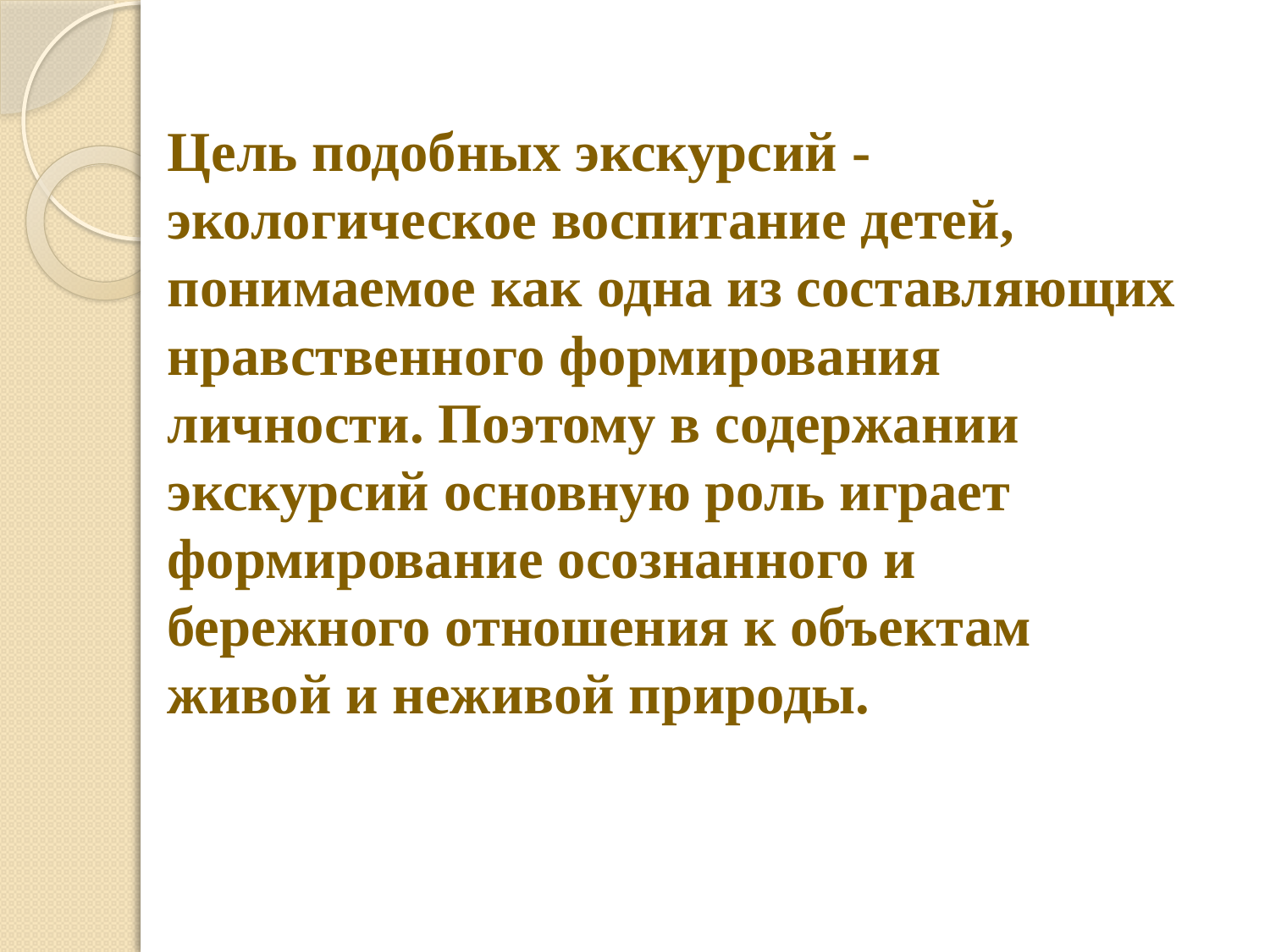

# Цель подобных экскурсий - экологическое воспитание детей, понимаемое как одна из составляющих нравственного формирования личности. Поэтому в содержании экскурсий основную роль играет формирование осознанного и бережного отношения к объектам живой и неживой природы.